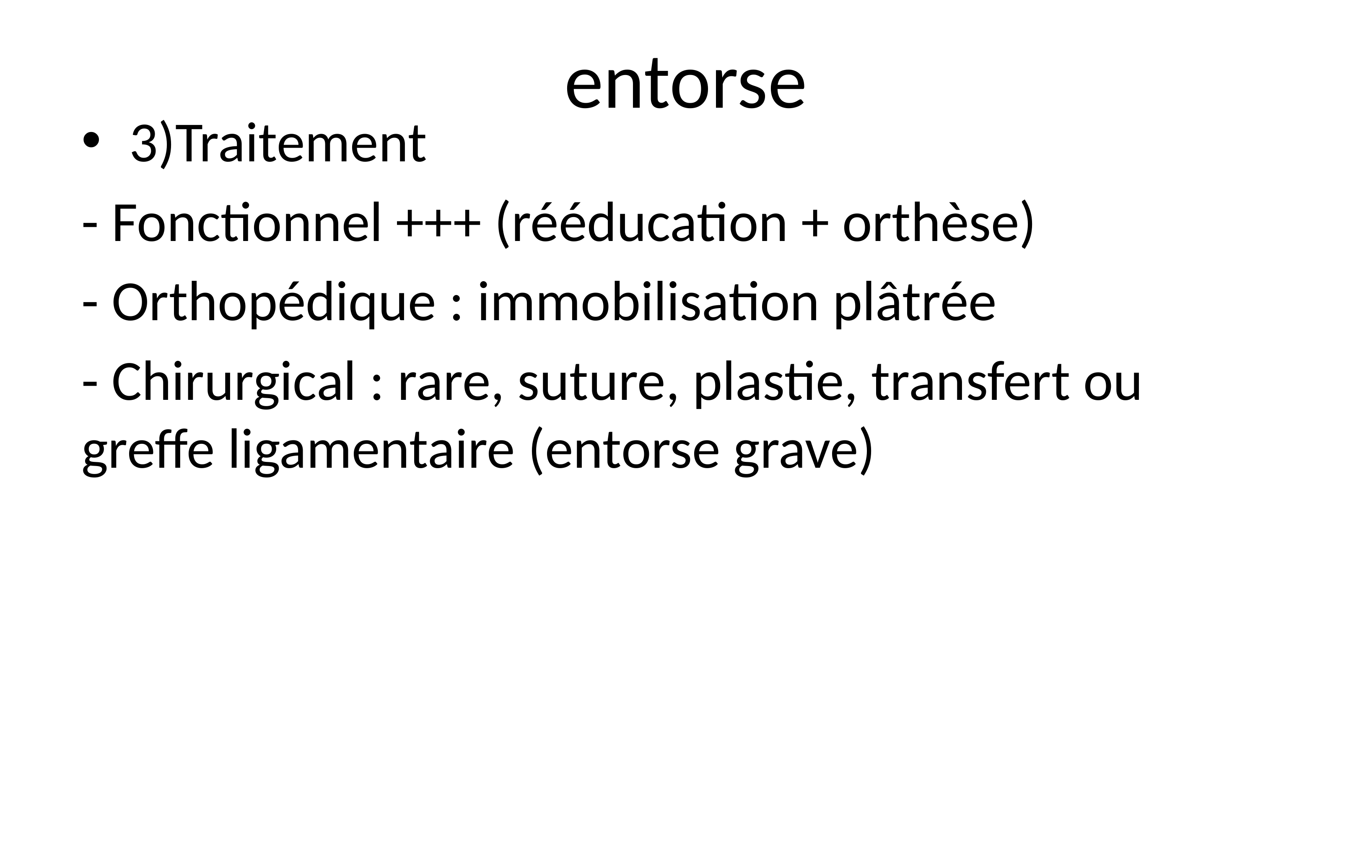

# entorse
3)Traitement
- Fonctionnel +++ (rééducation + orthèse)
- Orthopédique : immobilisation plâtrée
- Chirurgical : rare, suture, plastie, transfert ou greffe ligamentaire (entorse grave)